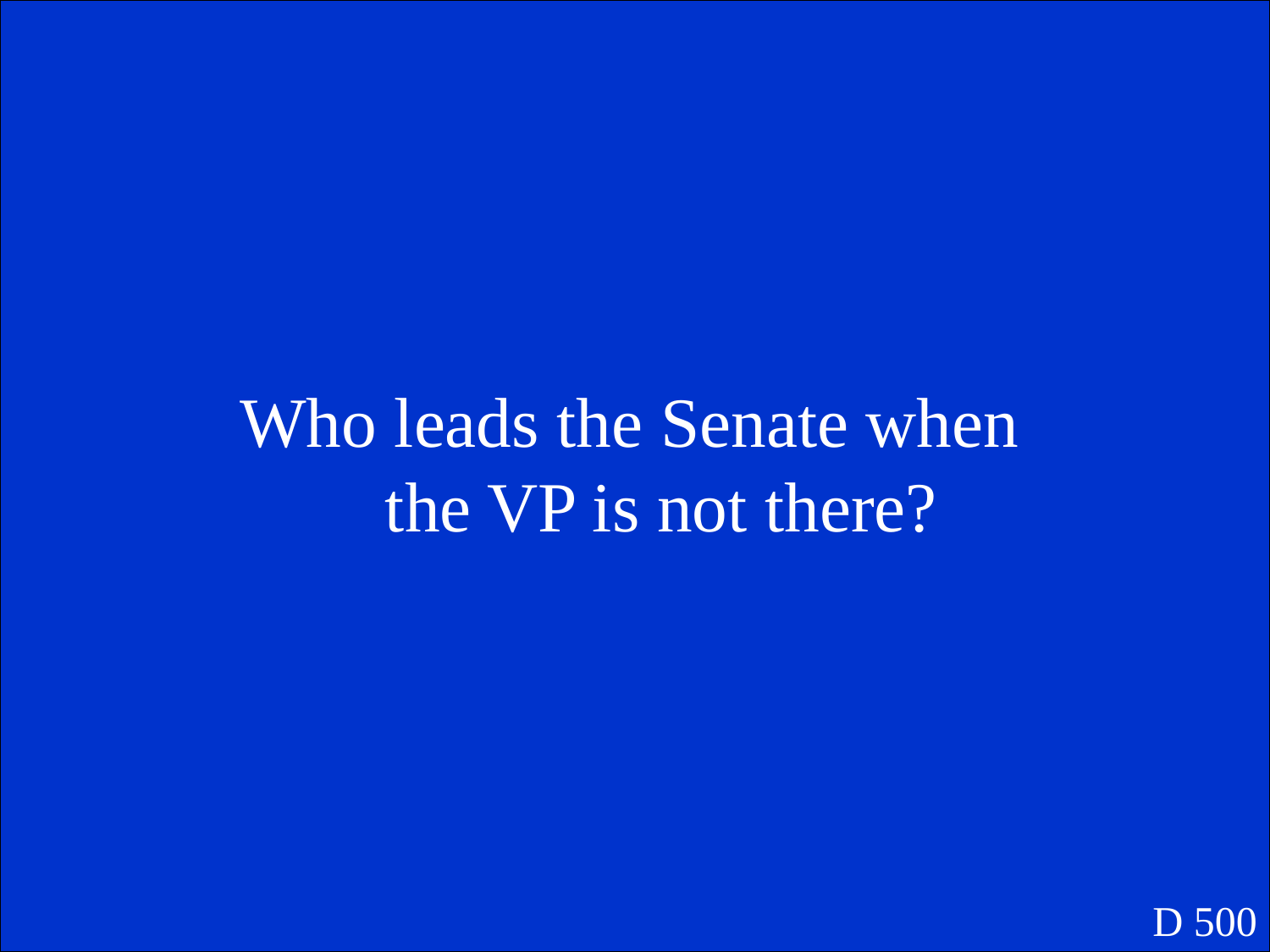

Who leads the Senate when the VP is not there?
D 500